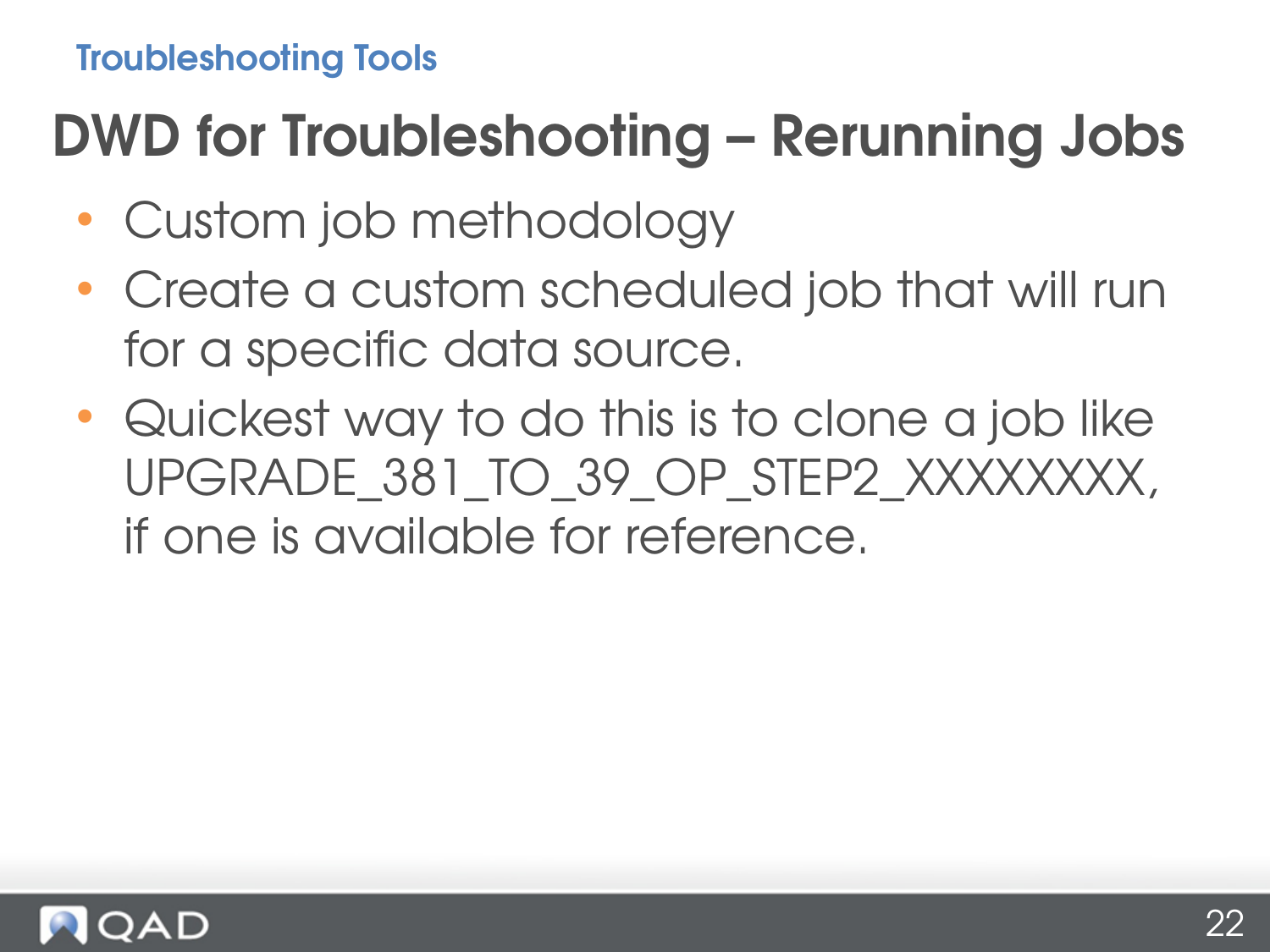

Troubleshooting Tools
# DWD for Troubleshooting – Rerunning Jobs
Custom job methodology
Create a custom scheduled job that will run for a specific data source.
Quickest way to do this is to clone a job like UPGRADE_381_TO_39_OP_STEP2_XXXXXXXX, if one is available for reference.

22